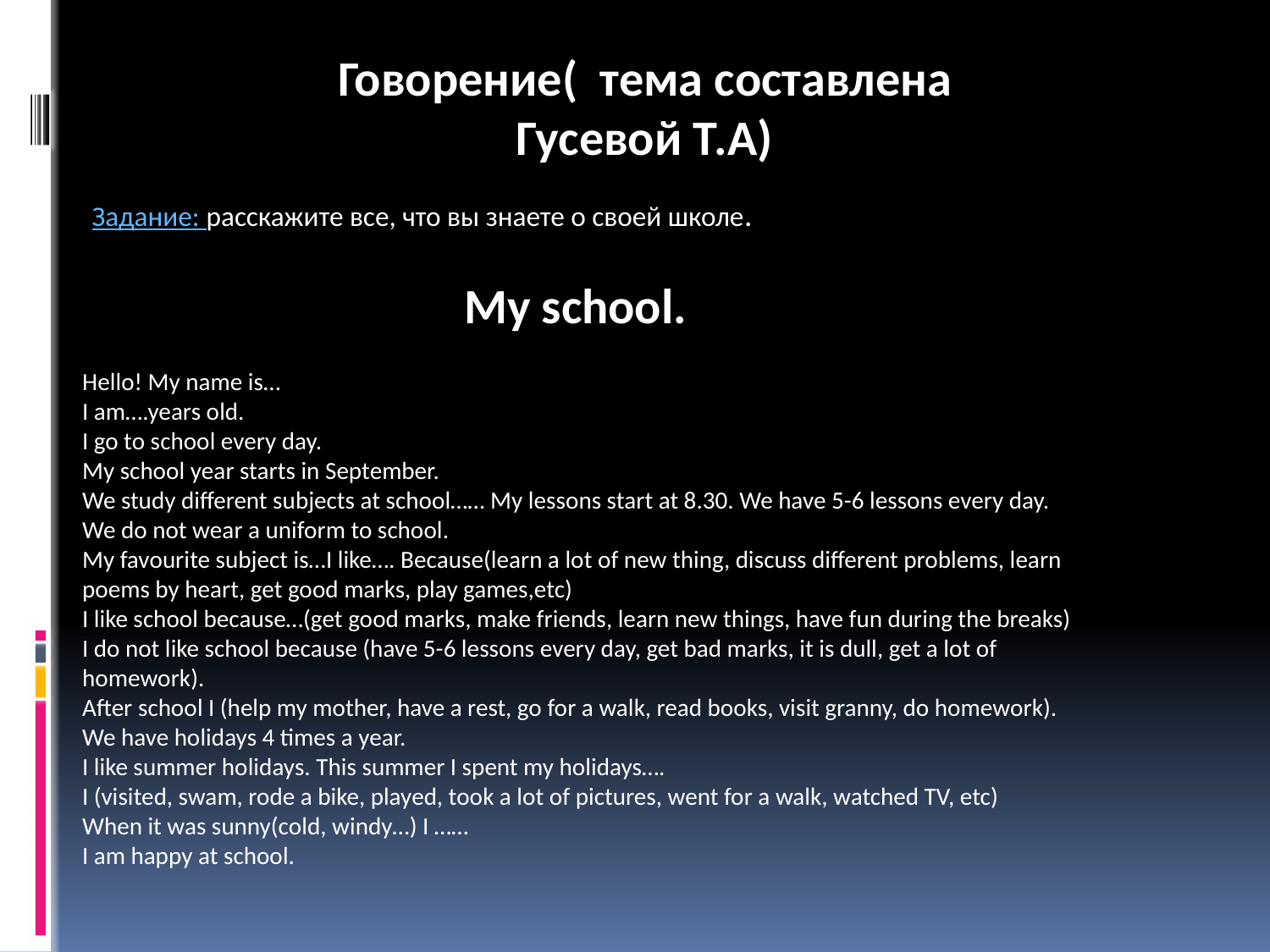

Говорение(  тема составлена Гусевой Т.А)
Задание: расскажите все, что вы знаете о своей школе.
My school.
Hello! My name is…
I am….years old.
I go to school every day.
My school year starts in September.
We study different subjects at school…… My lessons start at 8.30. We have 5-6 lessons every day.
We do not wear a uniform to school.
My favourite subject is…I like…. Because(learn a lot of new thing, discuss different problems, learn poems by heart, get good marks, play games,etc)
I like school because…(get good marks, make friends, learn new things, have fun during the breaks)
I do not like school because (have 5-6 lessons every day, get bad marks, it is dull, get a lot of homework).
After school I (help my mother, have a rest, go for a walk, read books, visit granny, do homework).
We have holidays 4 times a year.
I like summer holidays. This summer I spent my holidays….
I (visited, swam, rode a bike, played, took a lot of pictures, went for a walk, watched TV, etc)
When it was sunny(cold, windy…) I ……
I am happy at school.